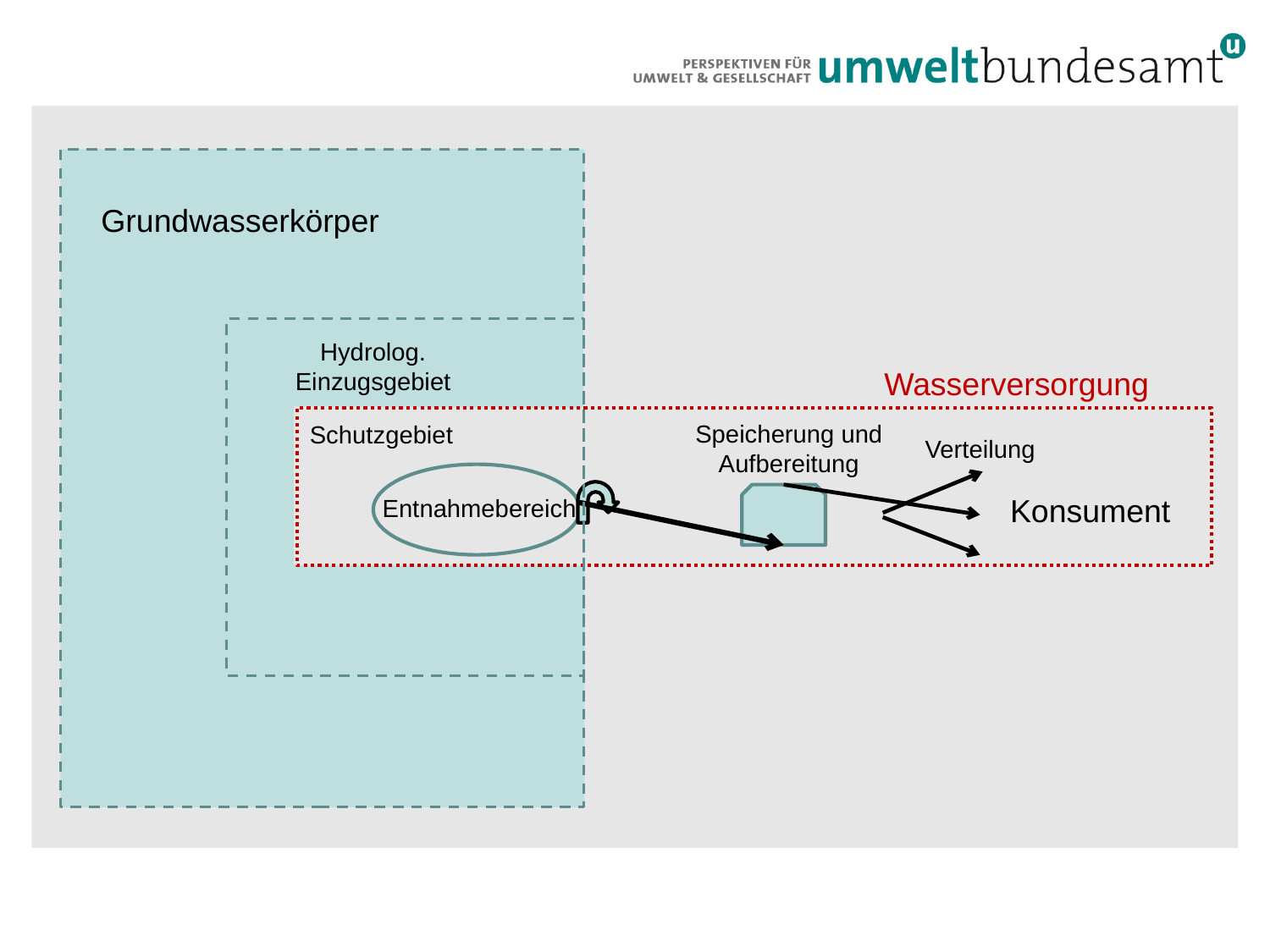

Grundwasserkörper

Hydrolog. Einzugsgebiet
Wasserversorgung

Speicherung und Aufbereitung
Schutzgebiet
Verteilung

Konsument
Entnahmebereich